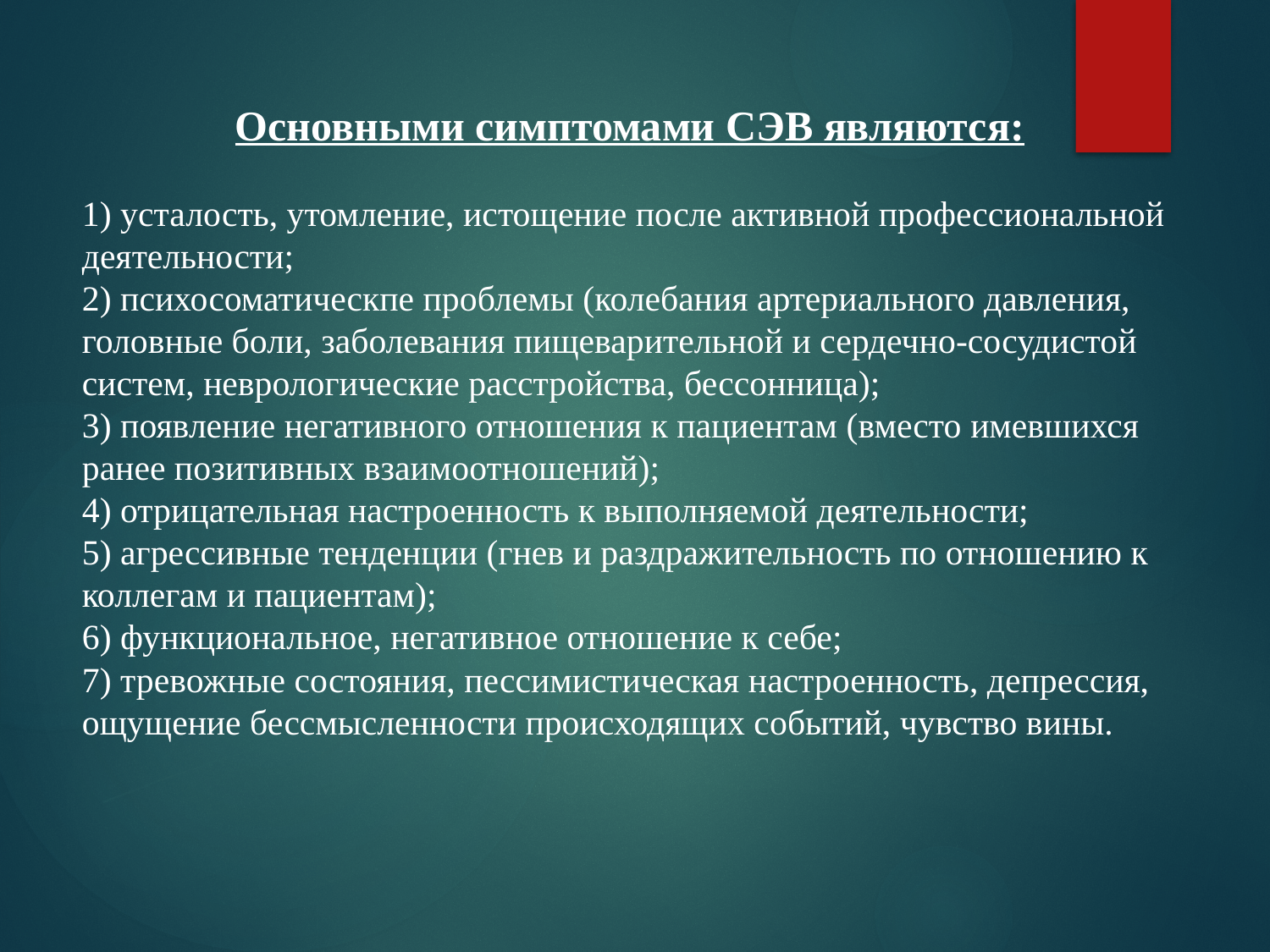

Основными симптомами СЭВ являются:

1) усталость, утомление, истощение после активной профессиональной деятельности;
2) психосоматическпе проблемы (колебания артериального давления, головные боли, заболевания пищеварительной и сердечно-сосудистой систем, неврологические расстройства, бессонница);
3) появление негативного отношения к пациентам (вместо имевшихся ранее позитивных взаимоотношений);
4) отрицательная настроенность к выполняемой деятельности;
5) агрессивные тенденции (гнев и раздражительность по отношению к коллегам и пациентам);
6) функциональное, негативное отношение к себе;
7) тревожные состояния, пессимистическая настроенность, депрессия, ощущение бессмысленности происходящих событий, чувство вины.